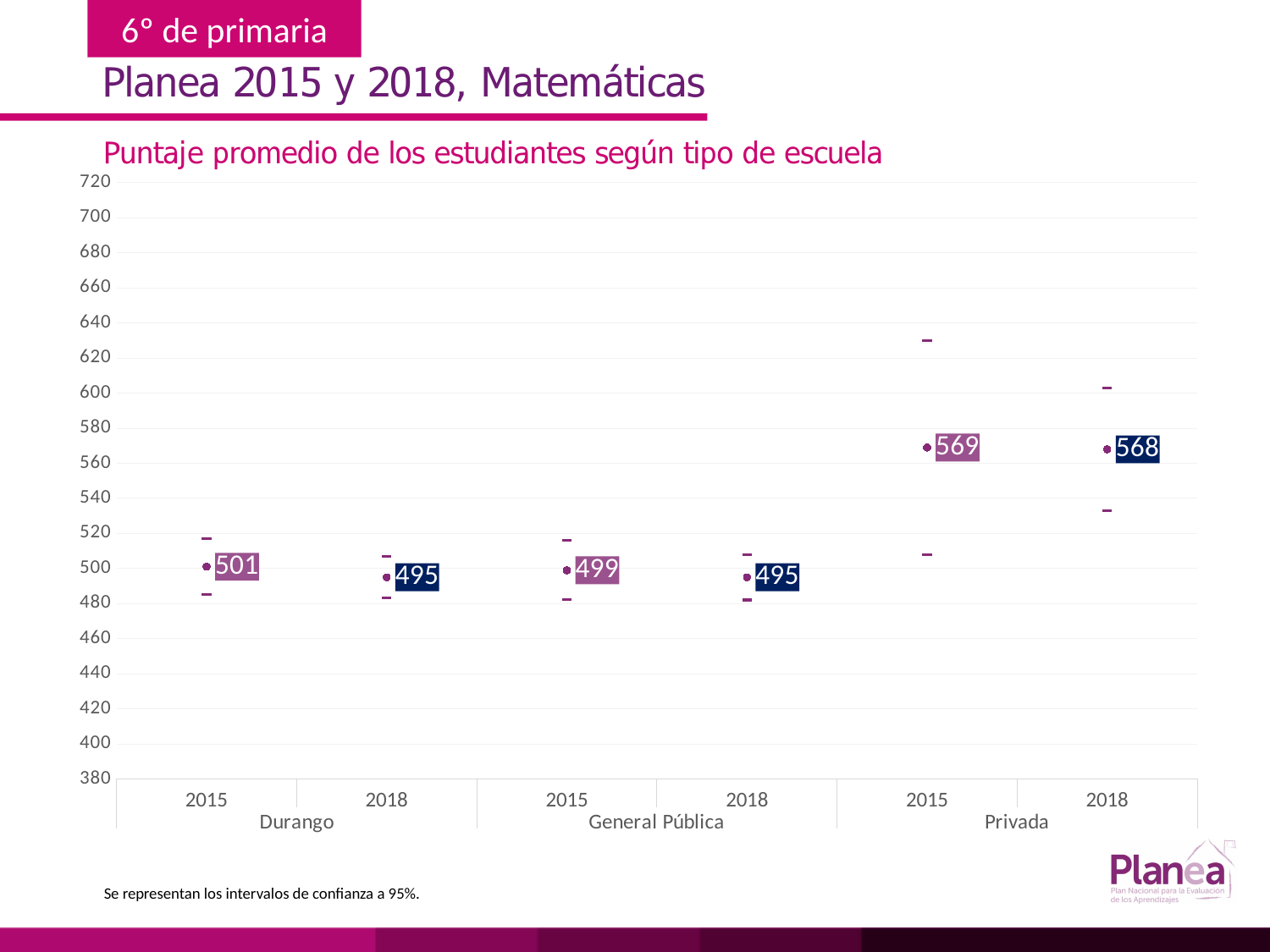

Planea 2015 y 2018, Matemáticas

Puntaje promedio de los estudiantes según tipo de escuela

### Chart

| Category |  |  |  |
|---|---|---|---|
| 2015 | 485.08 | 516.92 | 501.0 |
| 2018 | 483.259 | 506.741 | 495.0 |
| 2015 | 482.085 | 515.915 | 499.0 |
| 2018 | 482.065 | 507.935 | 495.0 |
| 2015 | 507.907 | 630.093 | 569.0 |
| 2018 | 533.175 | 602.825 | 568.0 |
Se representan los intervalos de confianza a 95%.